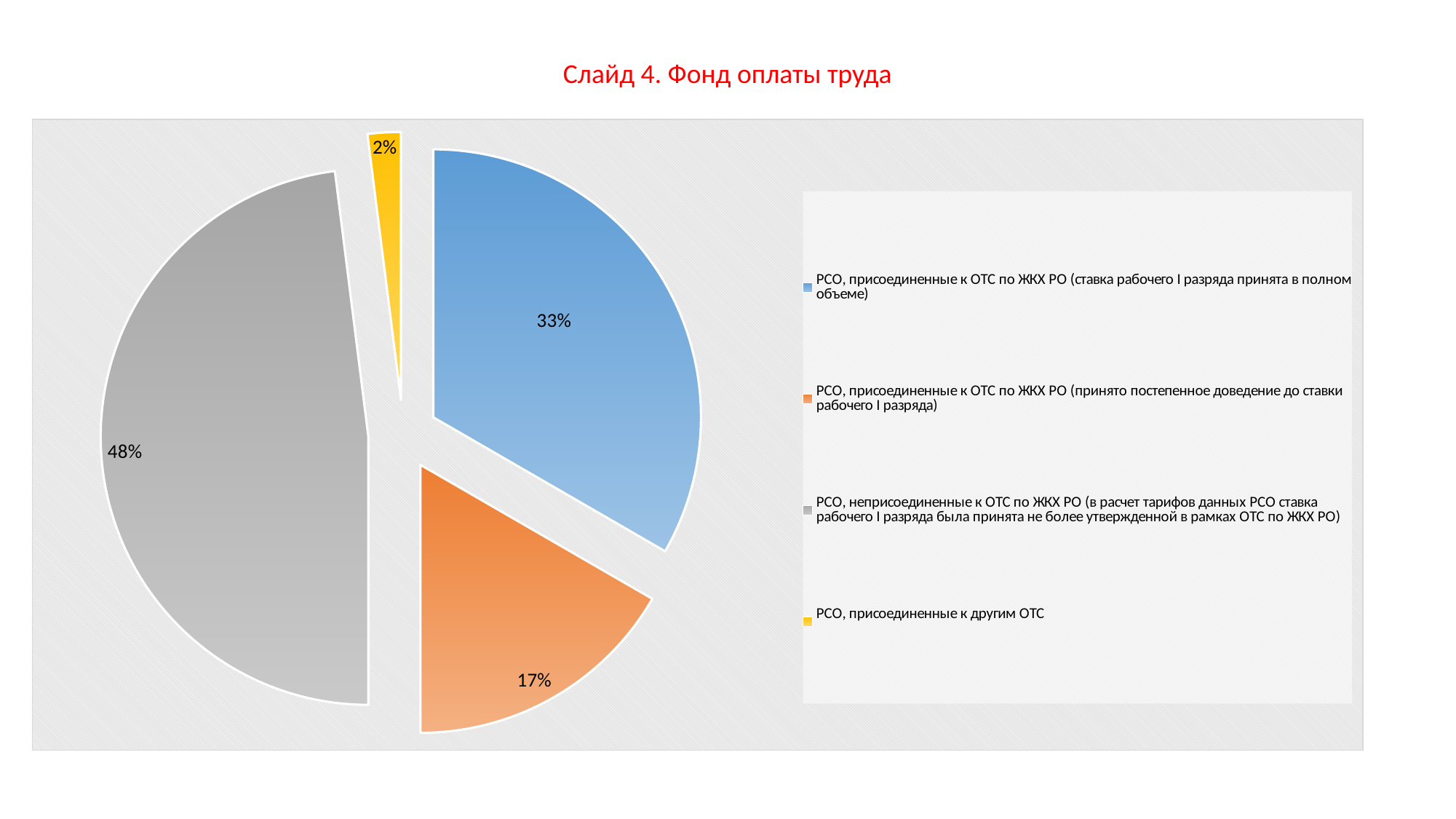

# Слайд 4. Фонд оплаты труда

### Chart

| Category | Столбец1 |
|---|---|
| РСО, присоединенные к ОТС по ЖКХ РО (ставка рабочего I разряда принята в полном объеме) | 50.0 |
| РСО, присоединенные к ОТС по ЖКХ РО (принято постепенное доведение до ставки рабочего I разряда) | 25.0 |
| РСО, неприсоединенные к ОТС по ЖКХ РО (в расчет тарифов данных РСО ставка рабочего I разряда была принята не более утвержденной в рамках ОТС по ЖКХ РО) | 72.0 |
| РСО, присоединенные к другим ОТС | 3.0 |